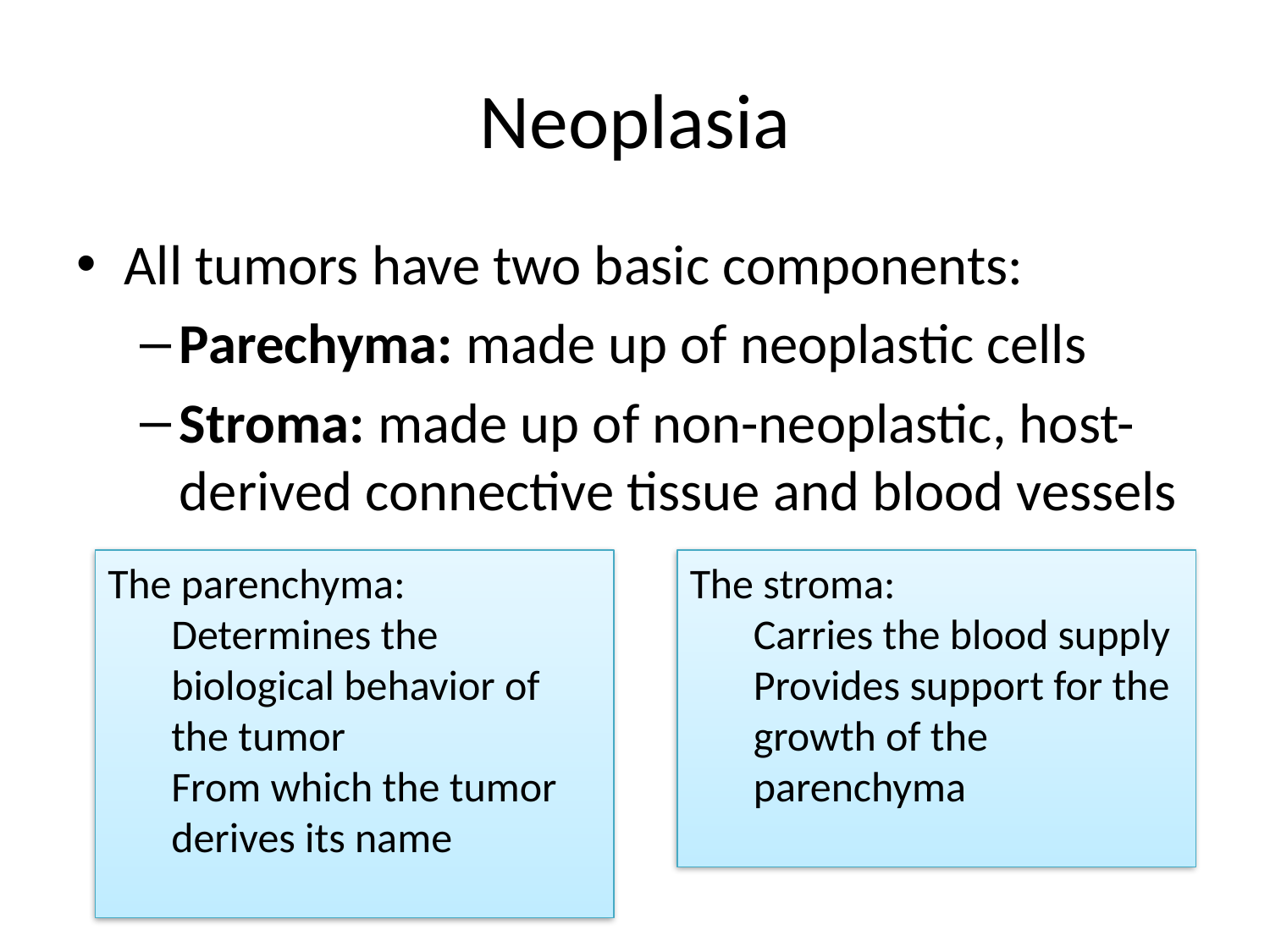

# Neoplasia
All tumors have two basic components:
Parechyma: made up of neoplastic cells
Stroma: made up of non-neoplastic, host-derived connective tissue and blood vessels
The parenchyma:
Determines the biological behavior of the tumor
From which the tumor derives its name

The stroma:
Carries the blood supply
Provides support for the growth of the parenchyma